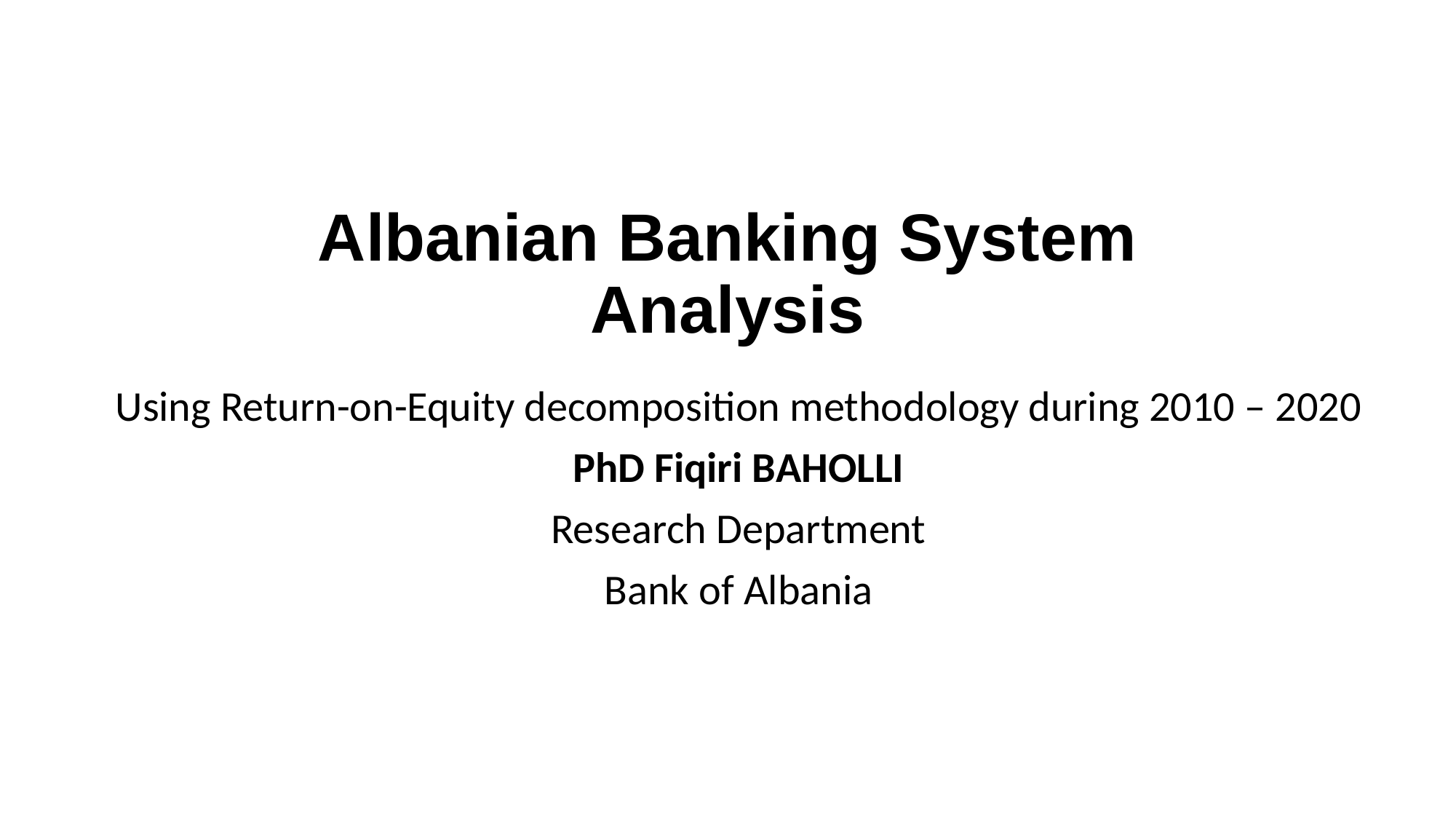

# Albanian Banking System Analysis
Using Return-on-Equity decomposition methodology during 2010 – 2020
PhD Fiqiri BAHOLLI
Research Department
Bank of Albania